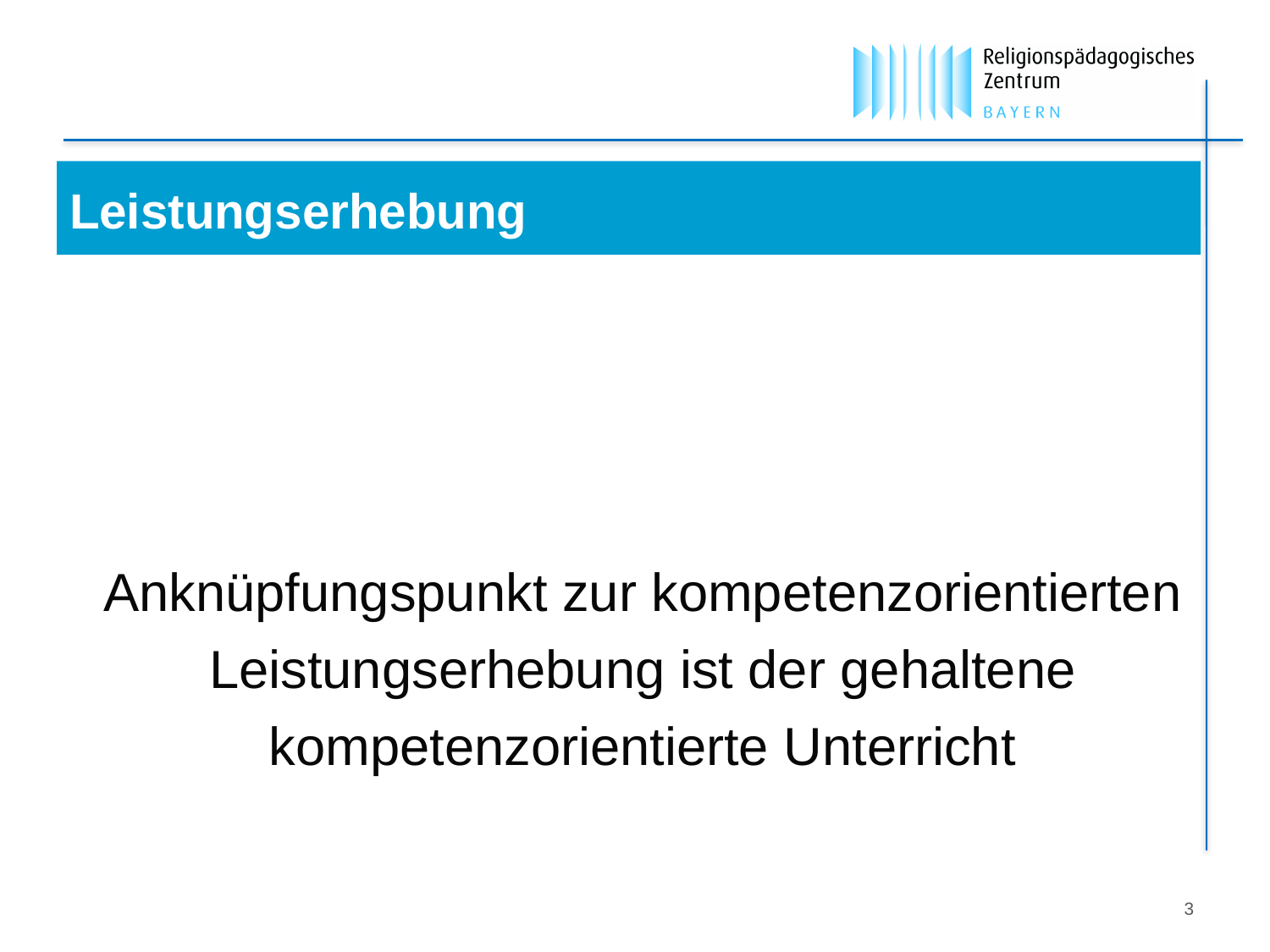

Leistungserhebung
Anknüpfungspunkt zur kompetenzorientierten Leistungserhebung ist der gehaltene kompetenzorientierte Unterricht

3